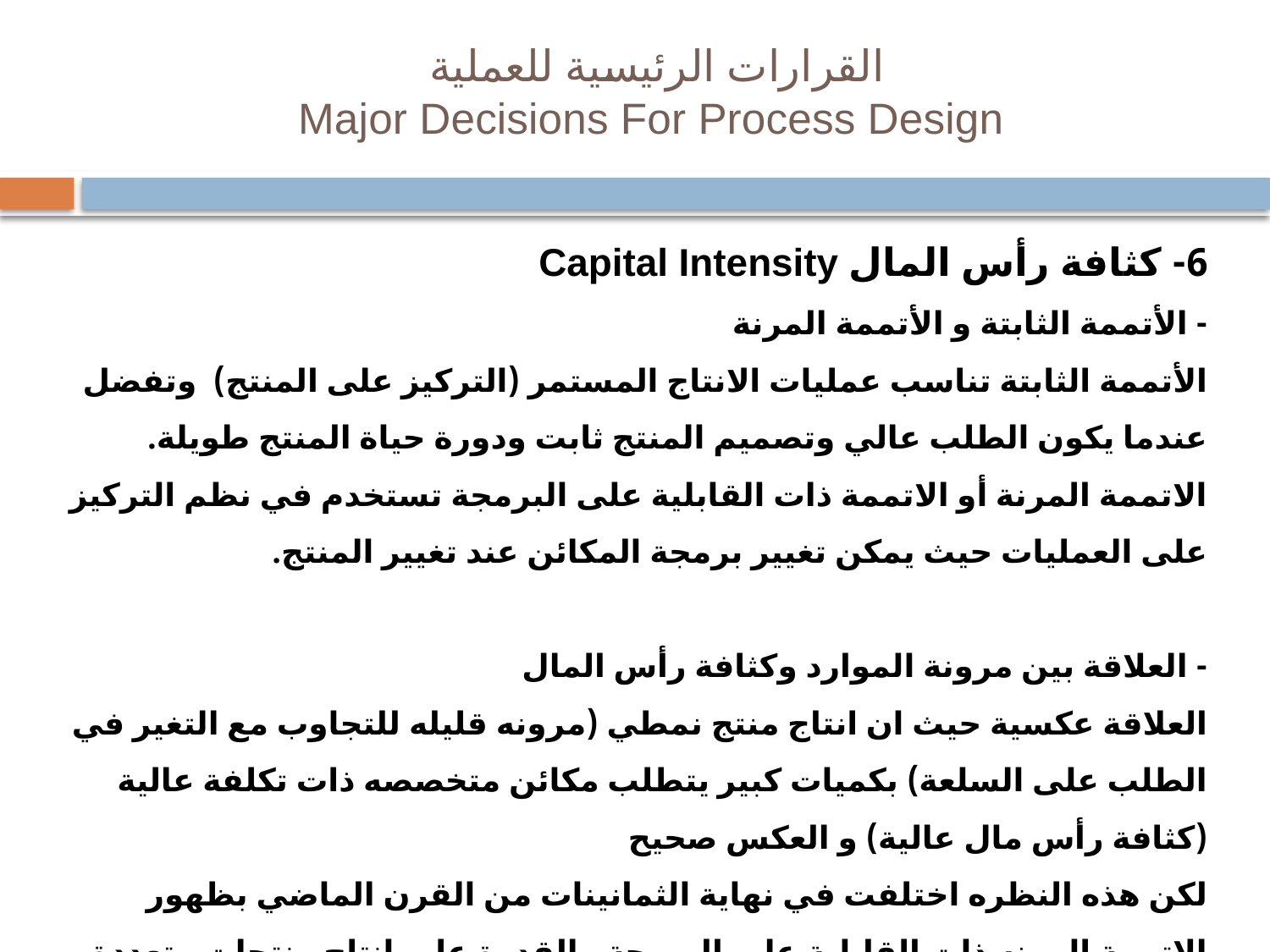

# القرارات الرئيسية للعملية Major Decisions For Process Design

6- كثافة رأس المال Capital Intensity
- الأتممة الثابتة و الأتممة المرنة
الأتممة الثابتة تناسب عمليات الانتاج المستمر (التركيز على المنتج)  وتفضل عندما يكون الطلب عالي وتصميم المنتج ثابت ودورة حياة المنتج طويلة.
الاتممة المرنة أو الاتممة ذات القابلية على البرمجة تستخدم في نظم التركيز على العمليات حيث يمكن تغيير برمجة المكائن عند تغيير المنتج.

- العلاقة بين مرونة الموارد وكثافة رأس المال
العلاقة عكسية حيث ان انتاج منتج نمطي (مرونه قليله للتجاوب مع التغير في الطلب على السلعة) بكميات كبير يتطلب مكائن متخصصه ذات تكلفة عالية (كثافة رأس مال عالية) و العكس صحيح
لكن هذه النظره اختلفت في نهاية الثمانينات من القرن الماضي بظهور الاتممة المرنه ذات القابلية على البرمجة والقدرة على انتاج منتجات متعددة (مرونه الموارد مع كثافة رأس مال عالية)